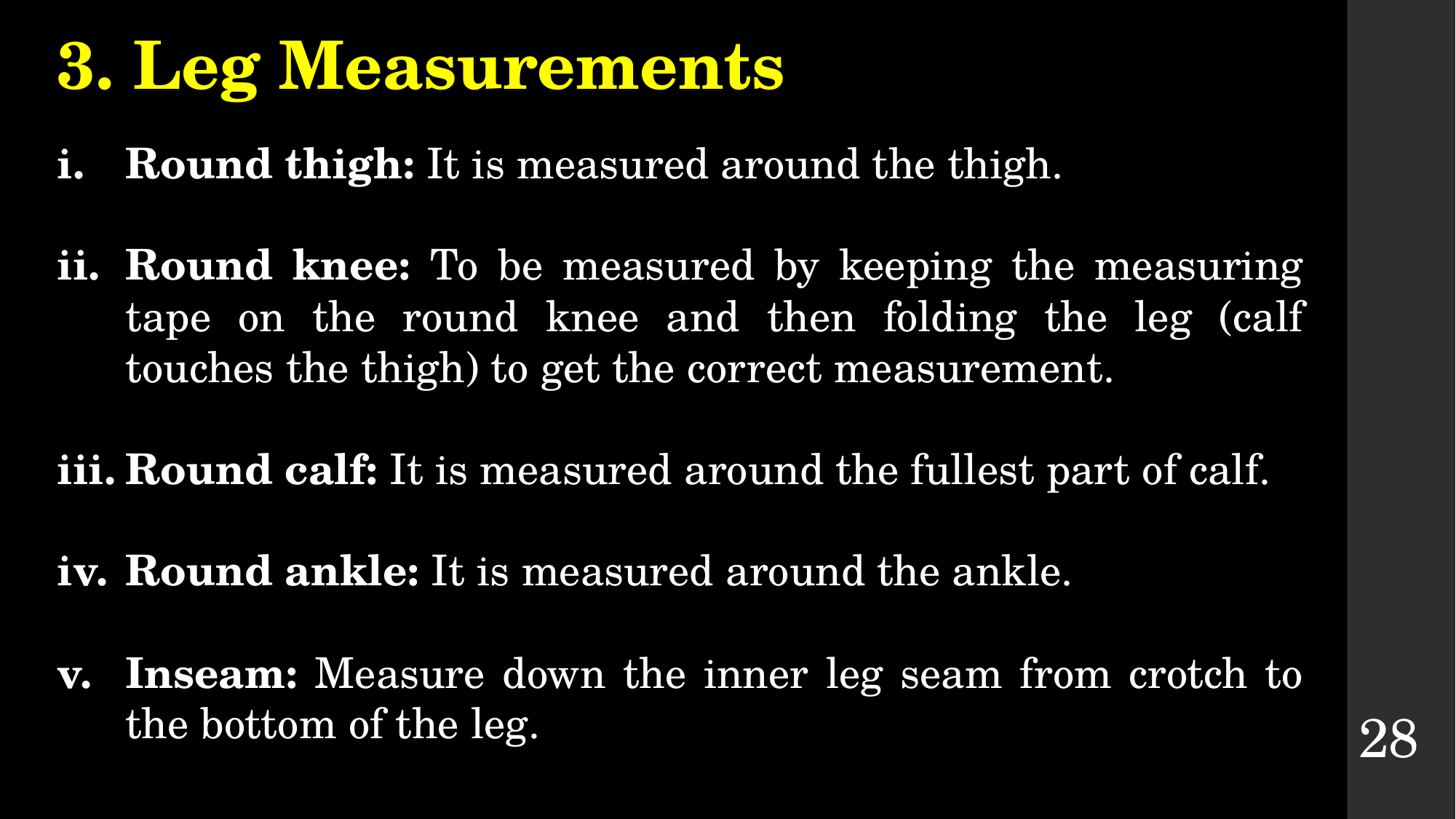

# 3. Leg Measurements
Round thigh: It is measured around the thigh.

Round knee: To be measured by keeping the measuring tape on the round knee and then folding the leg (calf touches the thigh) to get the correct measurement.

Round calf: It is measured around the fullest part of calf.

Round ankle: It is measured around the ankle.

Inseam: Measure down the inner leg seam from crotch to the bottom of the leg.
28